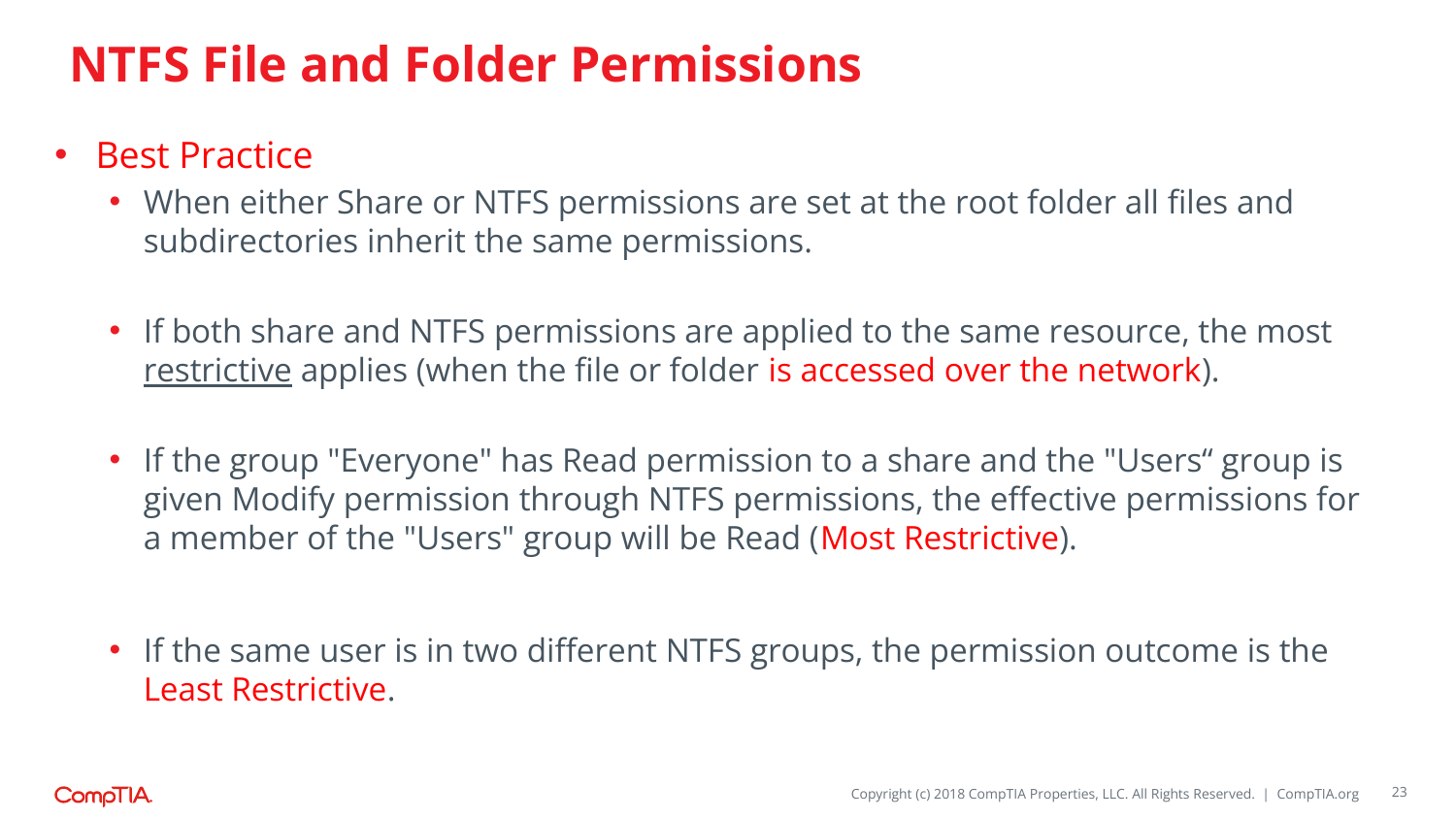

# NTFS File and Folder Permissions
Best Practice
When either Share or NTFS permissions are set at the root folder all files and subdirectories inherit the same permissions.

If both share and NTFS permissions are applied to the same resource, the most restrictive applies (when the file or folder is accessed over the network).

If the group "Everyone" has Read permission to a share and the "Users“ group is given Modify permission through NTFS permissions, the effective permissions for a member of the "Users" group will be Read (Most Restrictive).

If the same user is in two different NTFS groups, the permission outcome is the Least Restrictive.
23